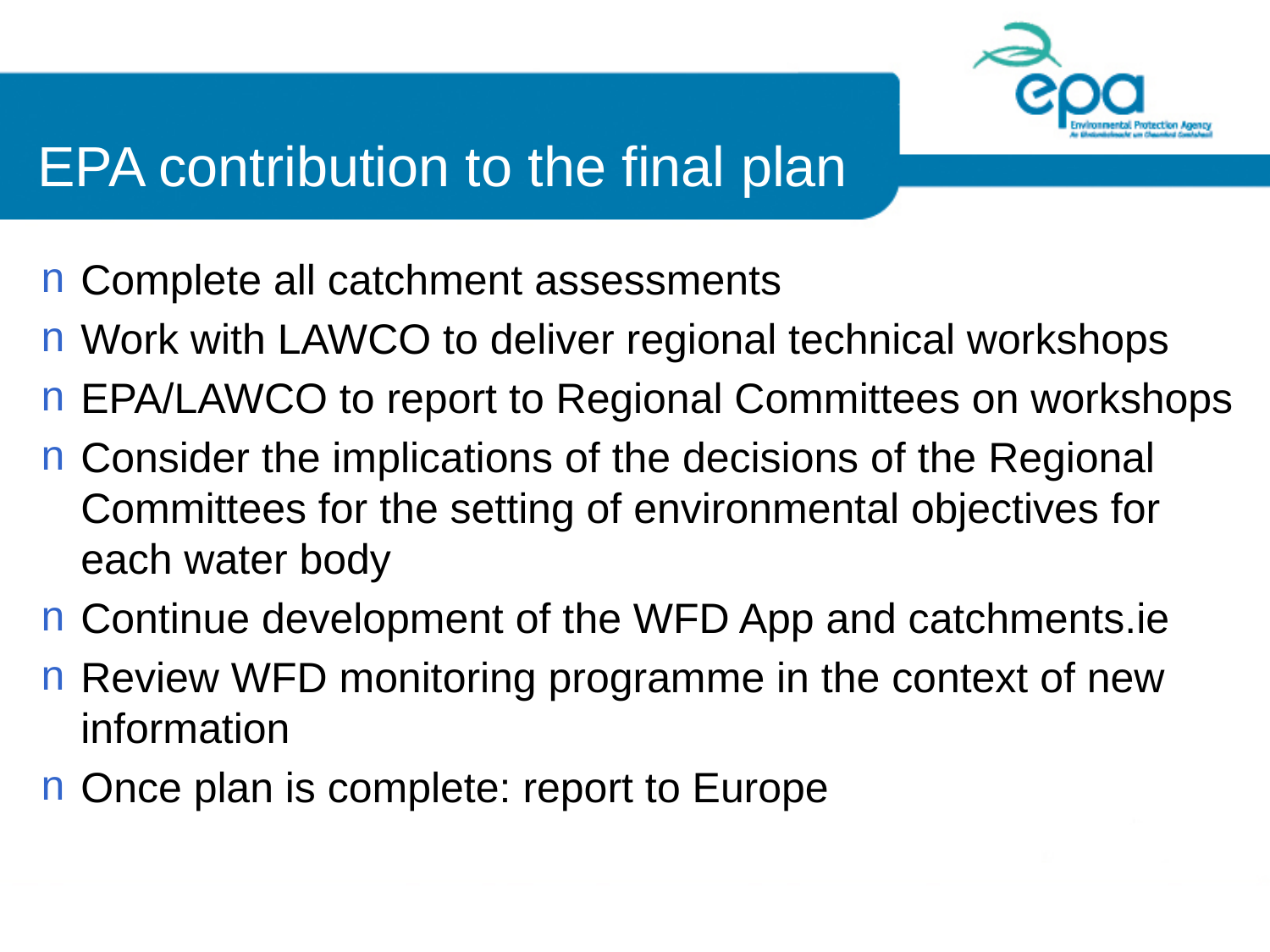

# EPA contribution to the final plan
Complete all catchment assessments
Work with LAWCO to deliver regional technical workshops
EPA/LAWCO to report to Regional Committees on workshops
Consider the implications of the decisions of the Regional Committees for the setting of environmental objectives for each water body
Continue development of the WFD App and catchments.ie
Review WFD monitoring programme in the context of new information
Once plan is complete: report to Europe